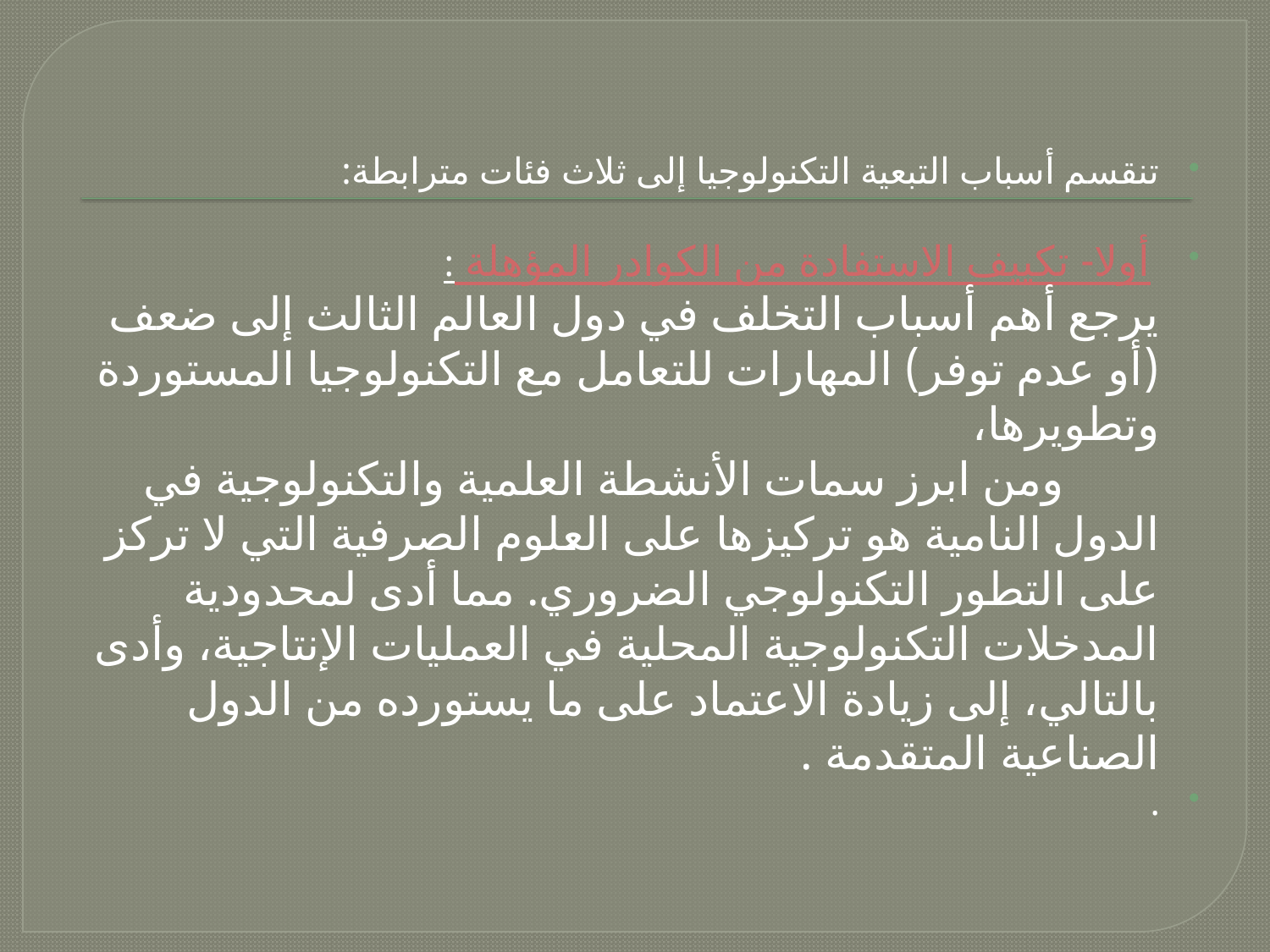

تنقسم أسباب التبعية التكنولوجيا إلى ثلاث فئات مترابطة:

 أولا- تكييف الاستفادة من الكوادر المؤهلة :
يرجع أهم أسباب التخلف في دول العالم الثالث إلى ضعف (أو عدم توفر) المهارات للتعامل مع التكنولوجيا المستوردة وتطويرها،
        ومن ابرز سمات الأنشطة العلمية والتكنولوجية في الدول النامية هو تركيزها على العلوم الصرفية التي لا تركز على التطور التكنولوجي الضروري. مما أدى لمحدودية المدخلات التكنولوجية المحلية في العمليات الإنتاجية، وأدى  بالتالي، إلى زيادة الاعتماد على ما يستورده من الدول الصناعية المتقدمة .
.